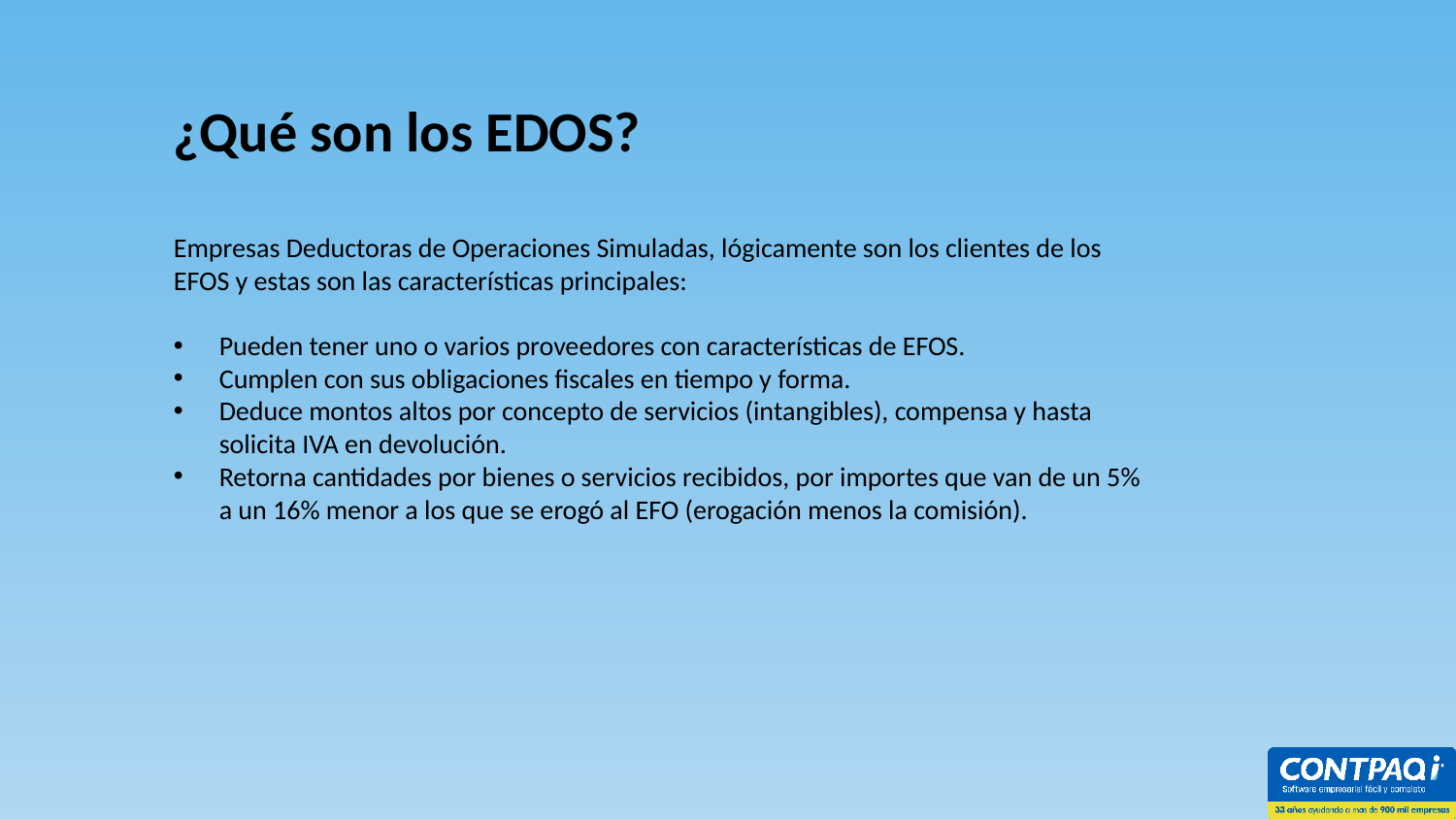

¿Qué son los EDOS?

Empresas Deductoras de Operaciones Simuladas, lógicamente son los clientes de los EFOS y estas son las características principales:

Pueden tener uno o varios proveedores con características de EFOS.
Cumplen con sus obligaciones fiscales en tiempo y forma.
Deduce montos altos por concepto de servicios (intangibles), compensa y hasta solicita IVA en devolución.
Retorna cantidades por bienes o servicios recibidos, por importes que van de un 5% a un 16% menor a los que se erogó al EFO (erogación menos la comisión).